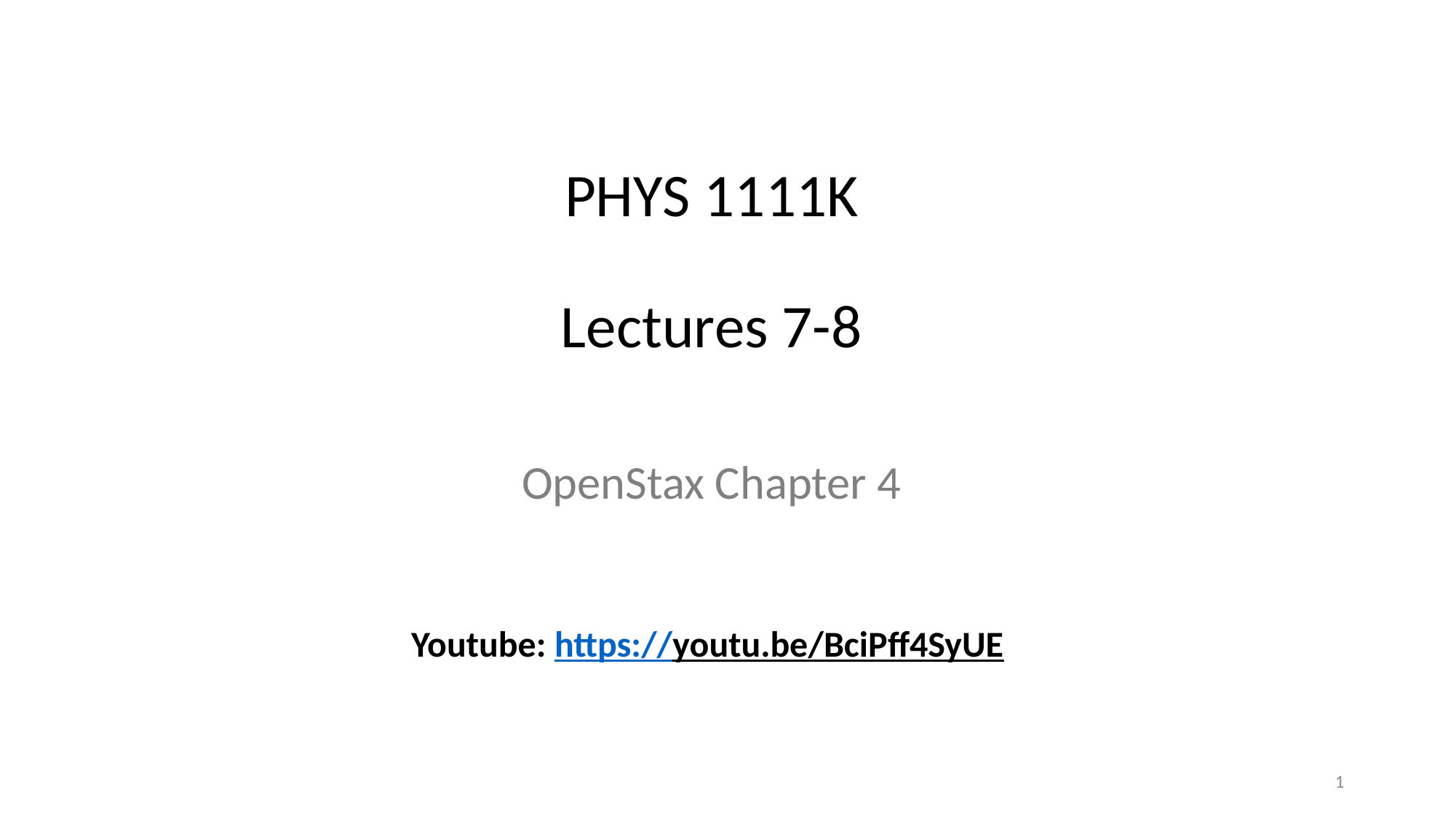

# PHYS 1111K Lectures 7-8 OpenStax Chapter 4 Youtube: https://youtu.be/BciPff4SyUE
1